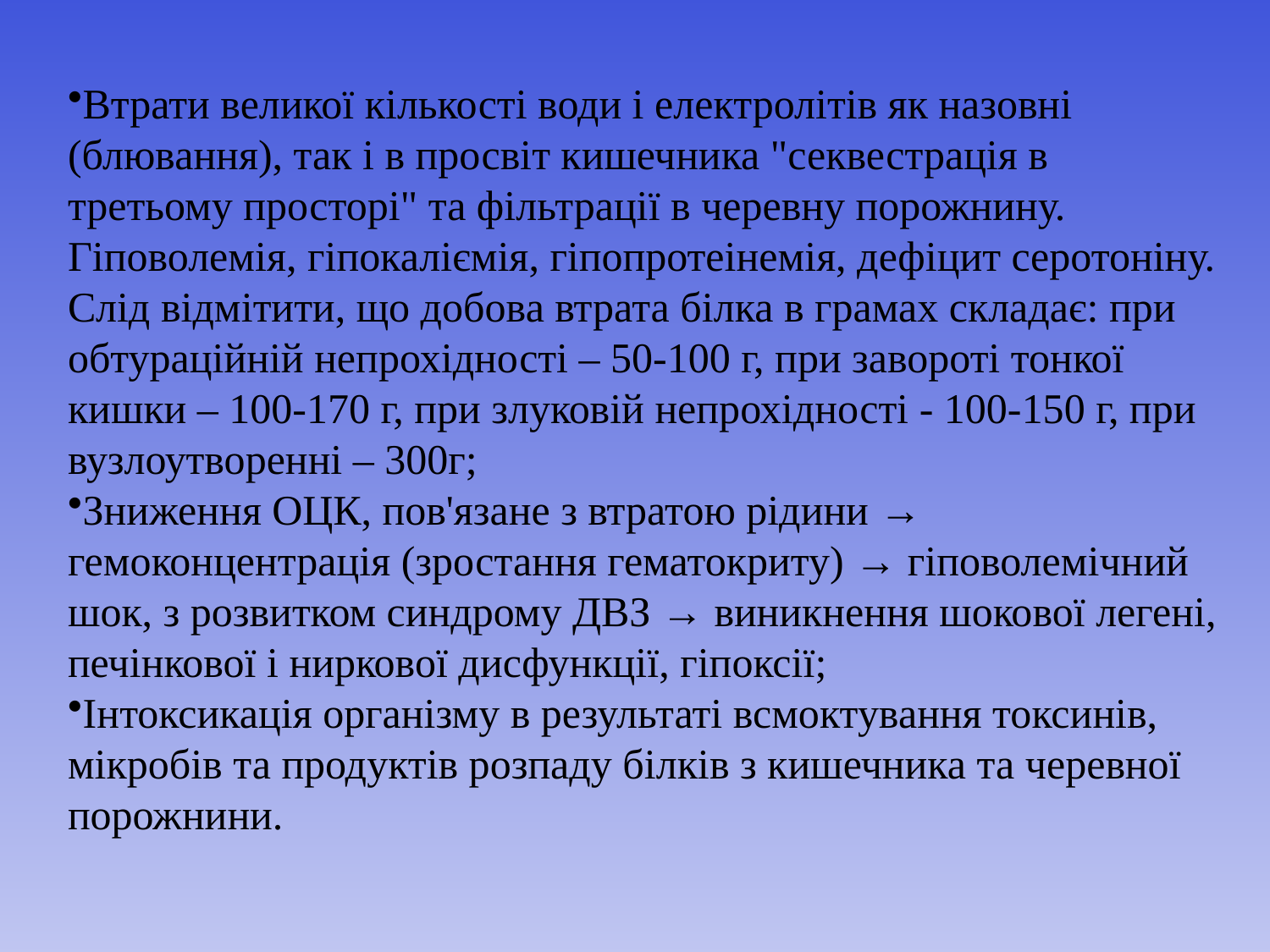

Втрати великої кількості води і електролітів як назовні (блювання), так і в просвіт кишечника "секвестрація в третьому просторі" та фільтрації в черевну порожнину. Гіповолемія, гіпокаліємія, гіпопротеінемія, дефіцит серотоніну. Слід відмітити, що добова втрата білка в грамах складає: при обтураційній непрохідності – 50-100 г, при завороті тонкої кишки – 100-170 г, при злуковій непрохідності - 100-150 г, при  вузлоутворенні – 300г;
Зниження ОЦК, пов'язане з втратою рідини → гемоконцентрація (зростання гематокриту) → гіповолемічний шок, з розвитком синдрому ДВЗ → виникнення шокової легені, печінкової і ниркової дисфункції, гіпоксії;
Інтоксикація організму в результаті всмоктування токсинів, мікробів та продуктів розпаду білків з кишечника та черевної порожнини.